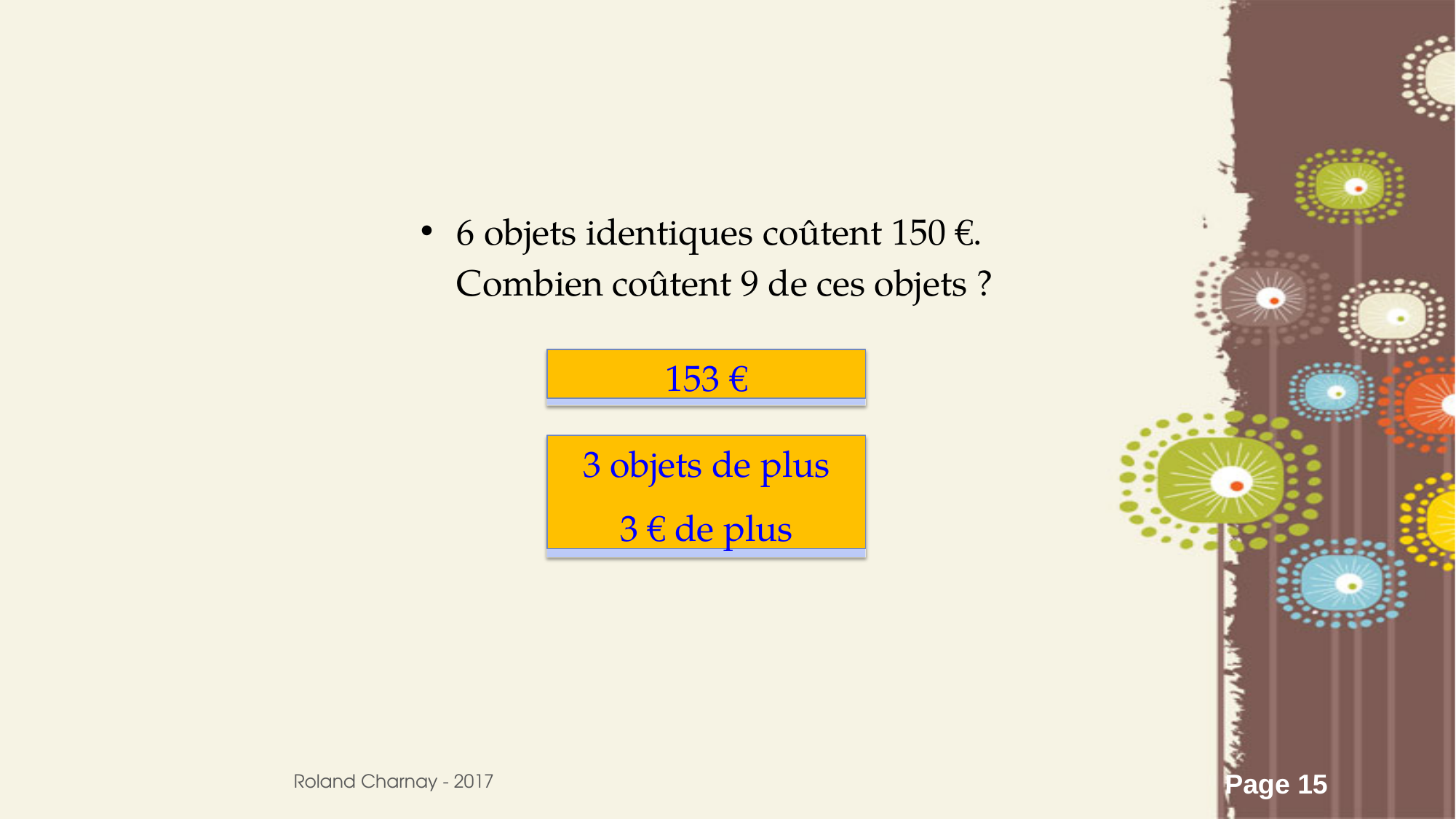

6 objets identiques coûtent 150 €.  Combien coûtent 9 de ces objets ?

153 €

3 objets de plus
3 € de plus
Roland Charnay - 2017
15